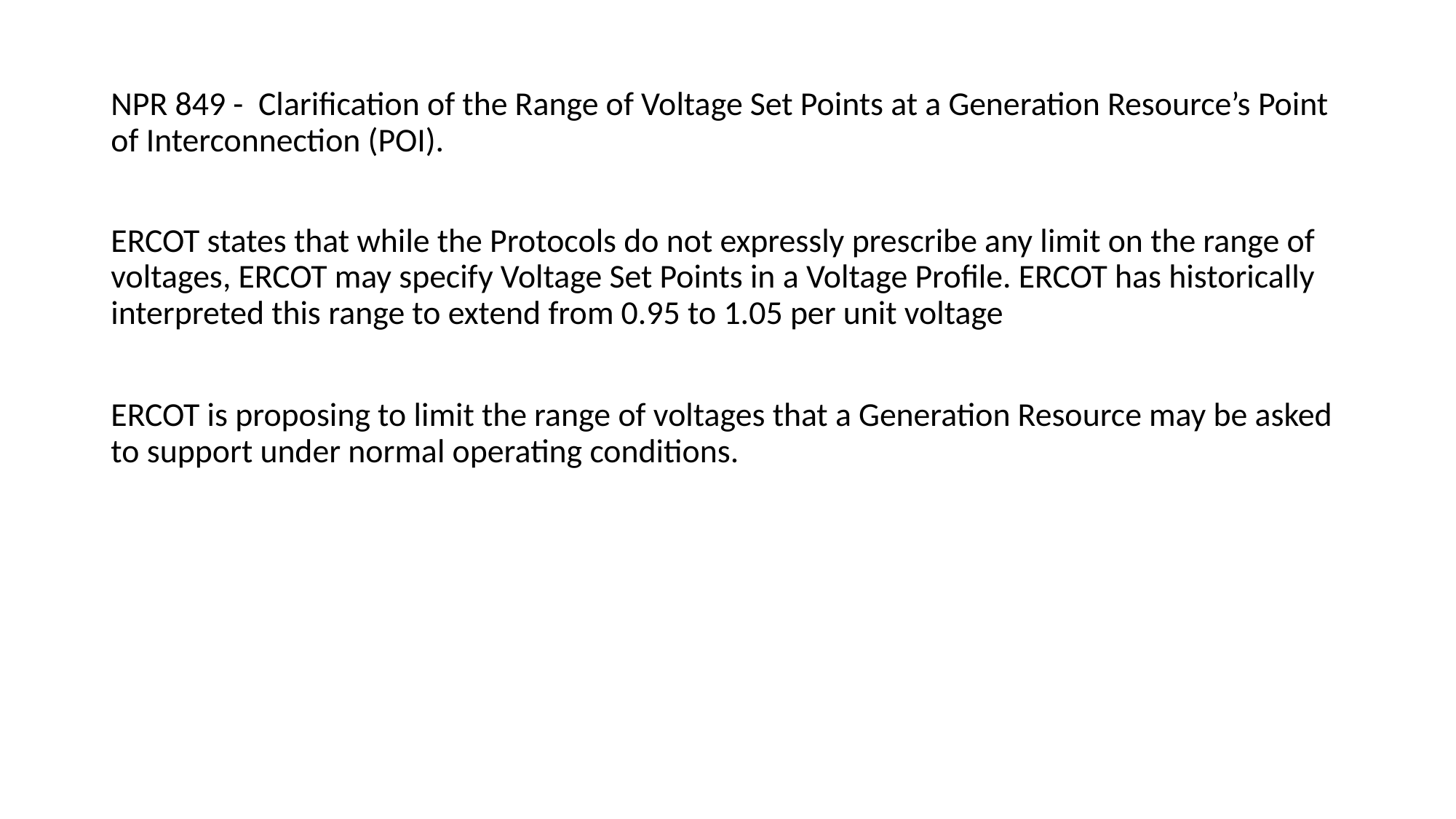

# NPR 849 -  Clarification of the Range of Voltage Set Points at a Generation Resource’s Point of Interconnection (POI).
ERCOT states that while the Protocols do not expressly prescribe any limit on the range of voltages, ERCOT may specify Voltage Set Points in a Voltage Profile. ERCOT has historically interpreted this range to extend from 0.95 to 1.05 per unit voltage

ERCOT is proposing to limit the range of voltages that a Generation Resource may be asked to support under normal operating conditions.